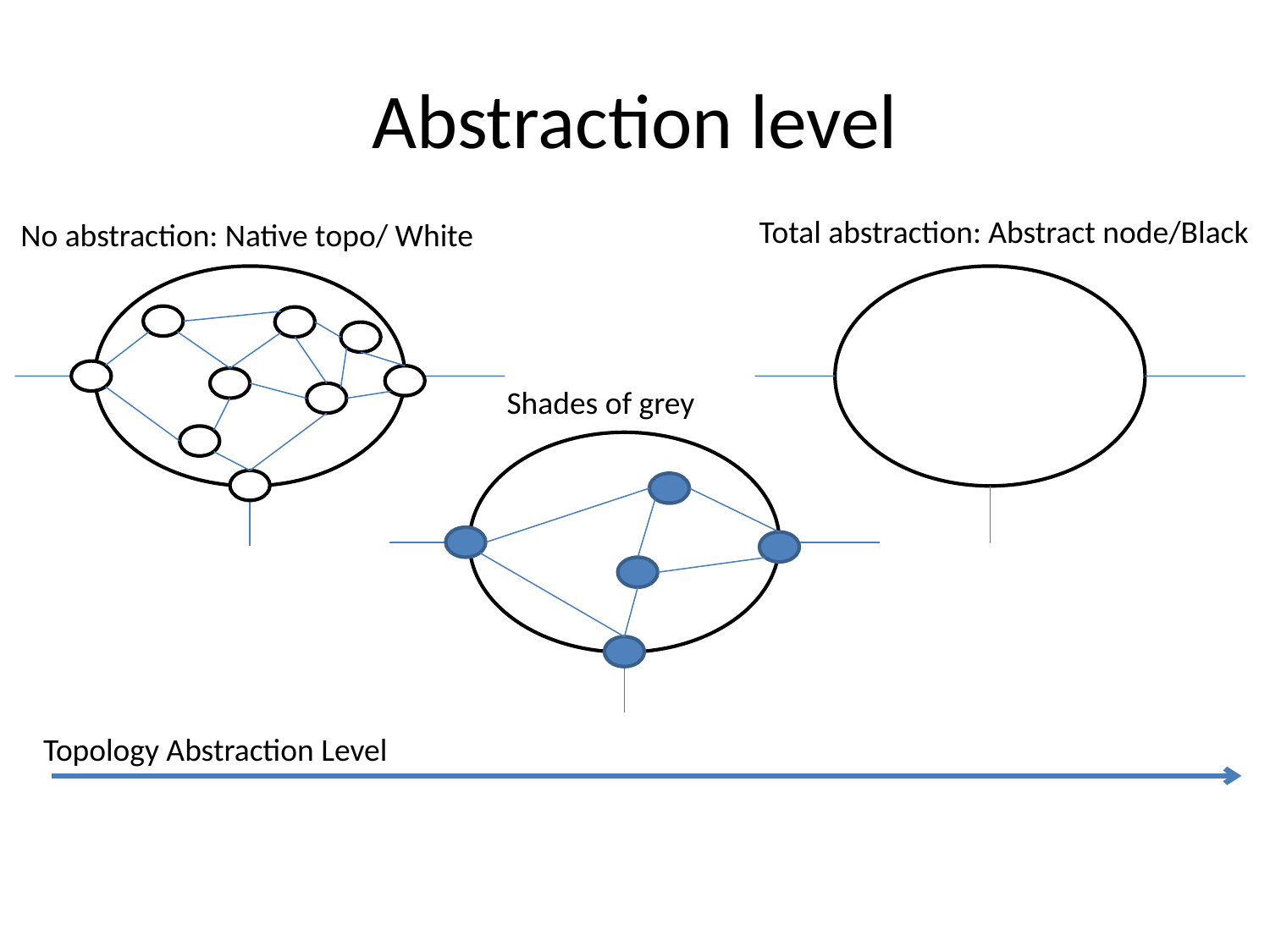

# Abstraction level
Total abstraction: Abstract node/Black
No abstraction: Native topo/ White

Shades of grey

Topology Abstraction Level